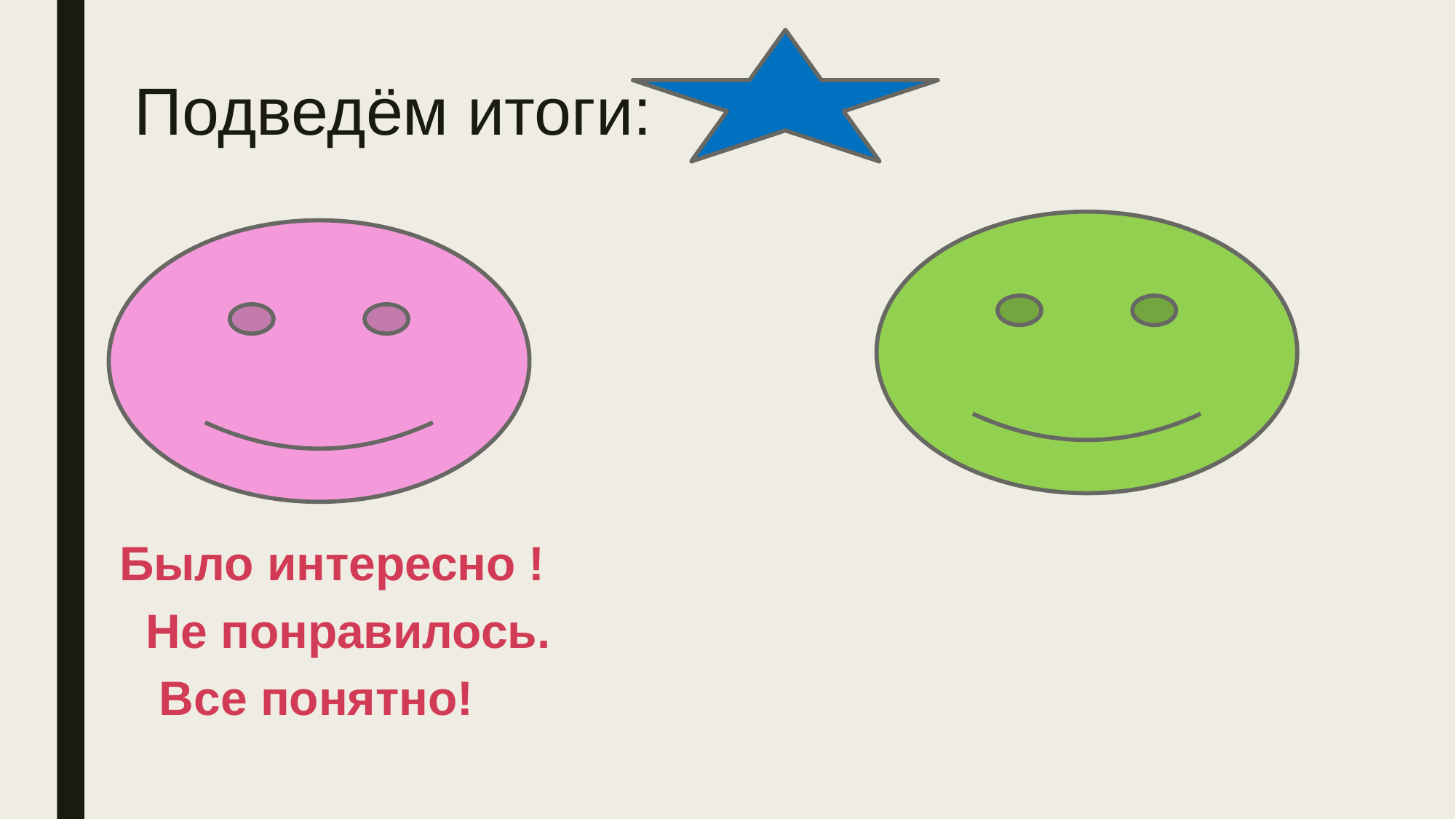

# Подведём итоги:

Было интересно !
  Не понравилось.
   Все понятно!